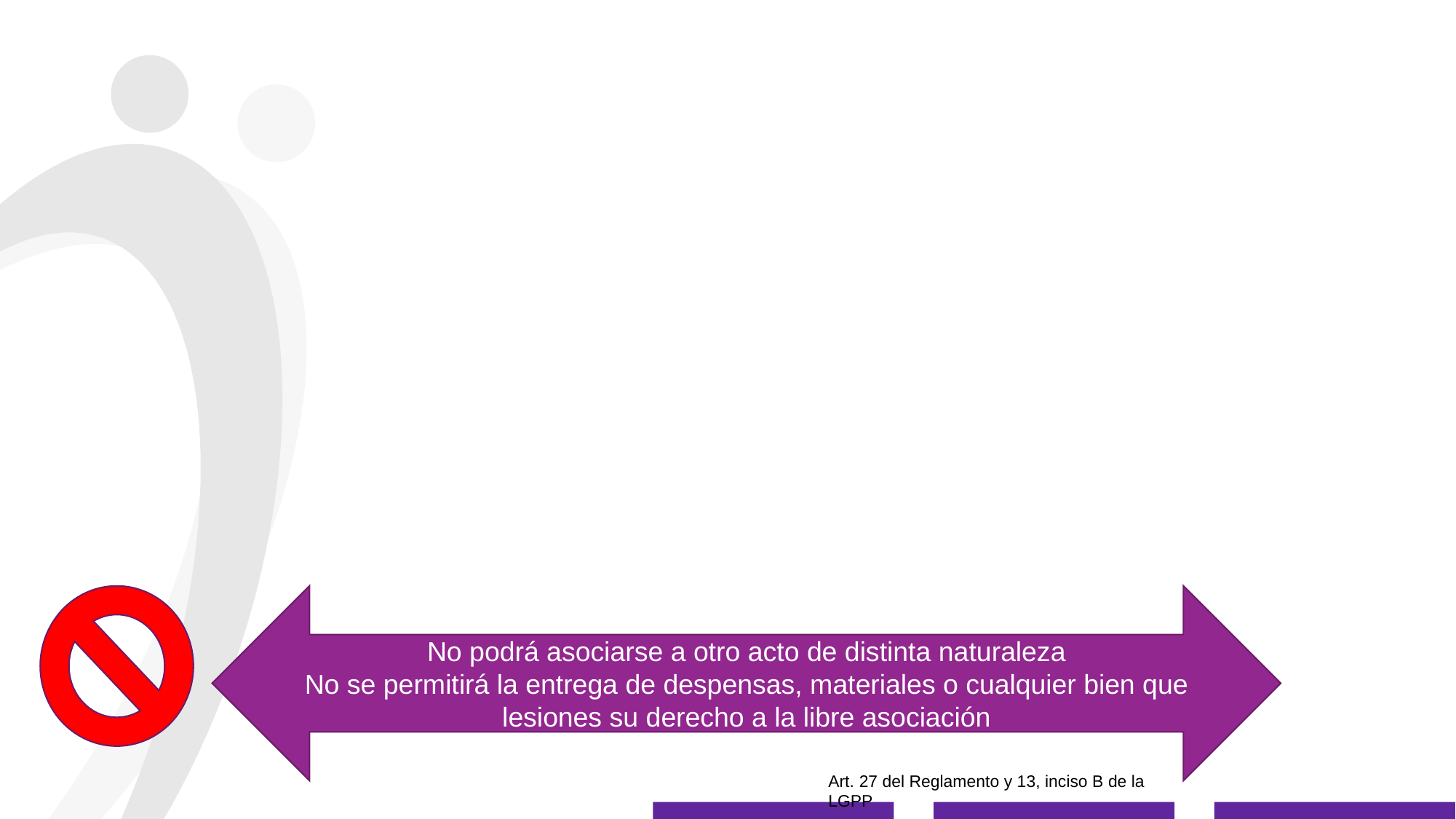

No podrá asociarse a otro acto de distinta naturaleza
No se permitirá la entrega de despensas, materiales o cualquier bien que lesiones su derecho a la libre asociación

Art. 27 del Reglamento y 13, inciso B de la LGPP